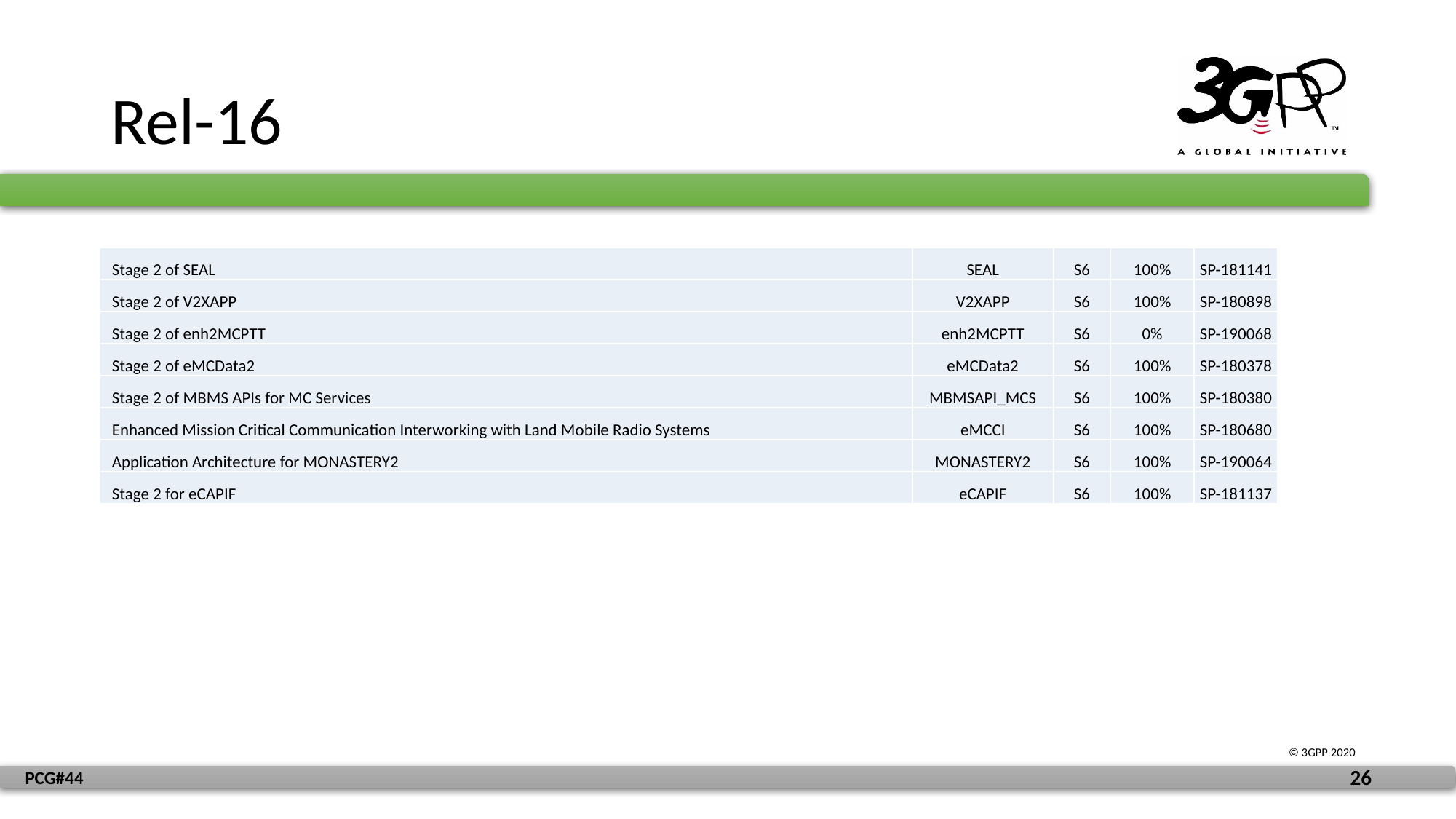

# Rel-16
| Stage 2 of SEAL | SEAL | S6 | 100% | SP-181141 |
| --- | --- | --- | --- | --- |
| Stage 2 of V2XAPP | V2XAPP | S6 | 100% | SP-180898 |
| Stage 2 of enh2MCPTT | enh2MCPTT | S6 | 0% | SP-190068 |
| Stage 2 of eMCData2 | eMCData2 | S6 | 100% | SP-180378 |
| Stage 2 of MBMS APIs for MC Services | MBMSAPI\_MCS | S6 | 100% | SP-180380 |
| Enhanced Mission Critical Communication Interworking with Land Mobile Radio Systems | eMCCI | S6 | 100% | SP-180680 |
| Application Architecture for MONASTERY2 | MONASTERY2 | S6 | 100% | SP-190064 |
| Stage 2 for eCAPIF | eCAPIF | S6 | 100% | SP-181137 |